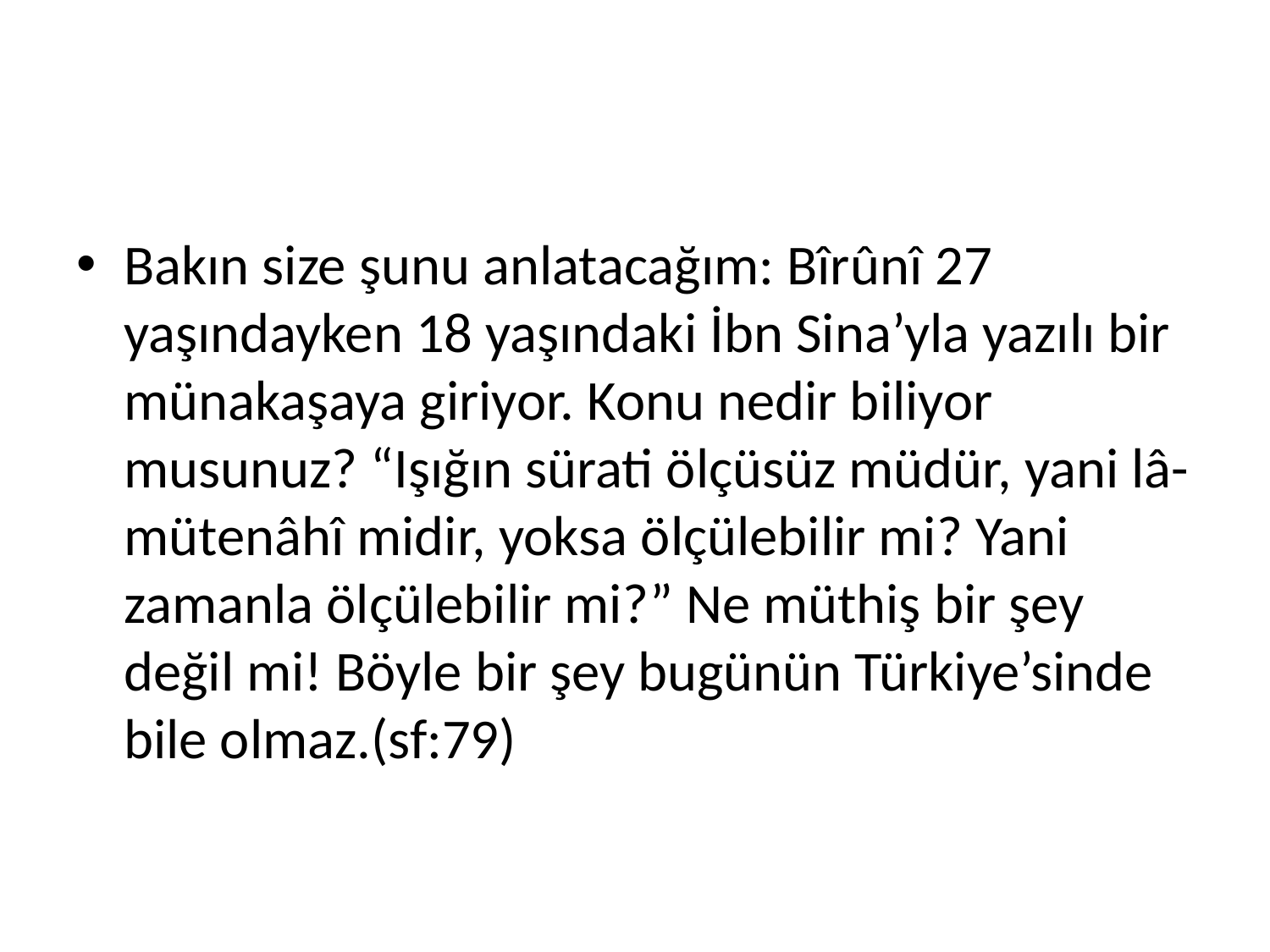

#
Bakın size şunu anlatacağım: Bîrûnî 27 yaşındayken 18 yaşındaki İbn Sina’yla yazılı bir münakaşaya giriyor. Konu nedir biliyor musunuz? “Işığın sürati ölçüsüz müdür, yani lâ-mütenâhî midir, yoksa ölçülebilir mi? Yani zamanla ölçülebilir mi?” Ne müthiş bir şey değil mi! Böyle bir şey bugünün Türkiye’sinde bile olmaz.(sf:79)